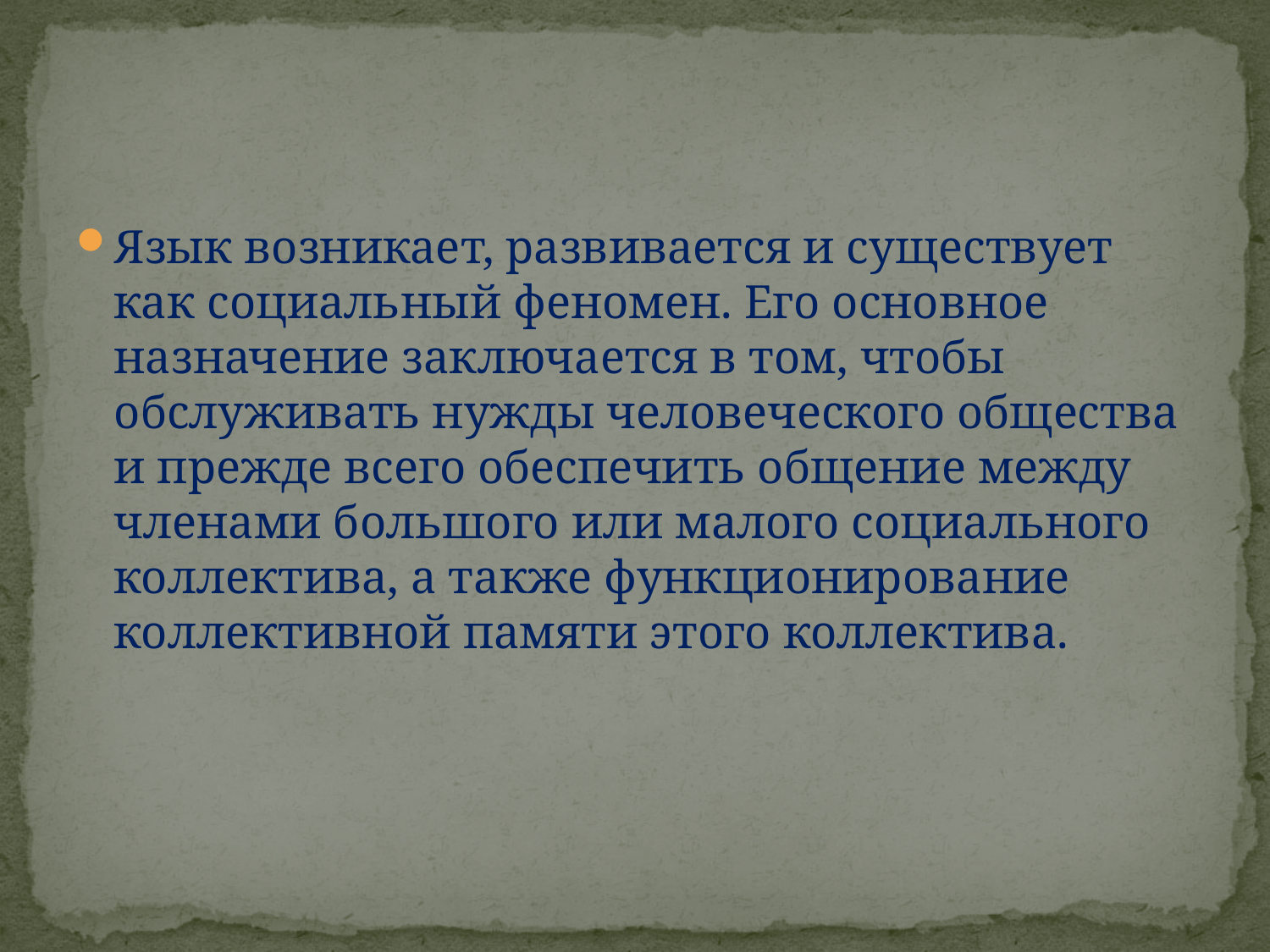

#
Язык возникает, развивается и существует как социальный феномен. Его основное назначение заключается в том, чтобы обслуживать нужды человеческого общества и прежде всего обеспечить общение между членами большого или малого социального коллектива, а также функционирование коллективной памяти этого коллектива.